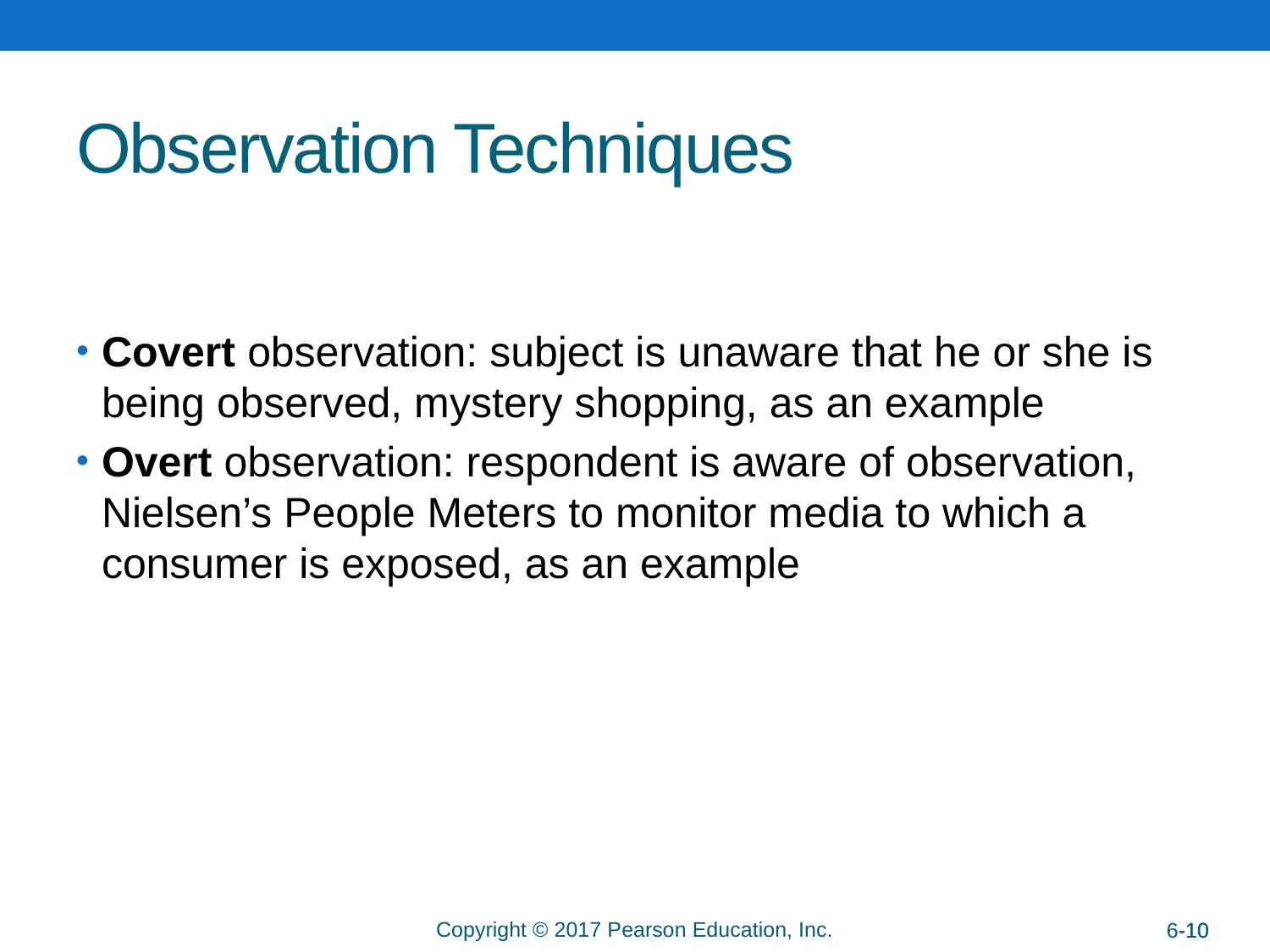

# Observation Techniques
Covert observation: subject is unaware that he or she is being observed, mystery shopping, as an example
Overt observation: respondent is aware of observation, Nielsen’s People Meters to monitor media to which a consumer is exposed, as an example